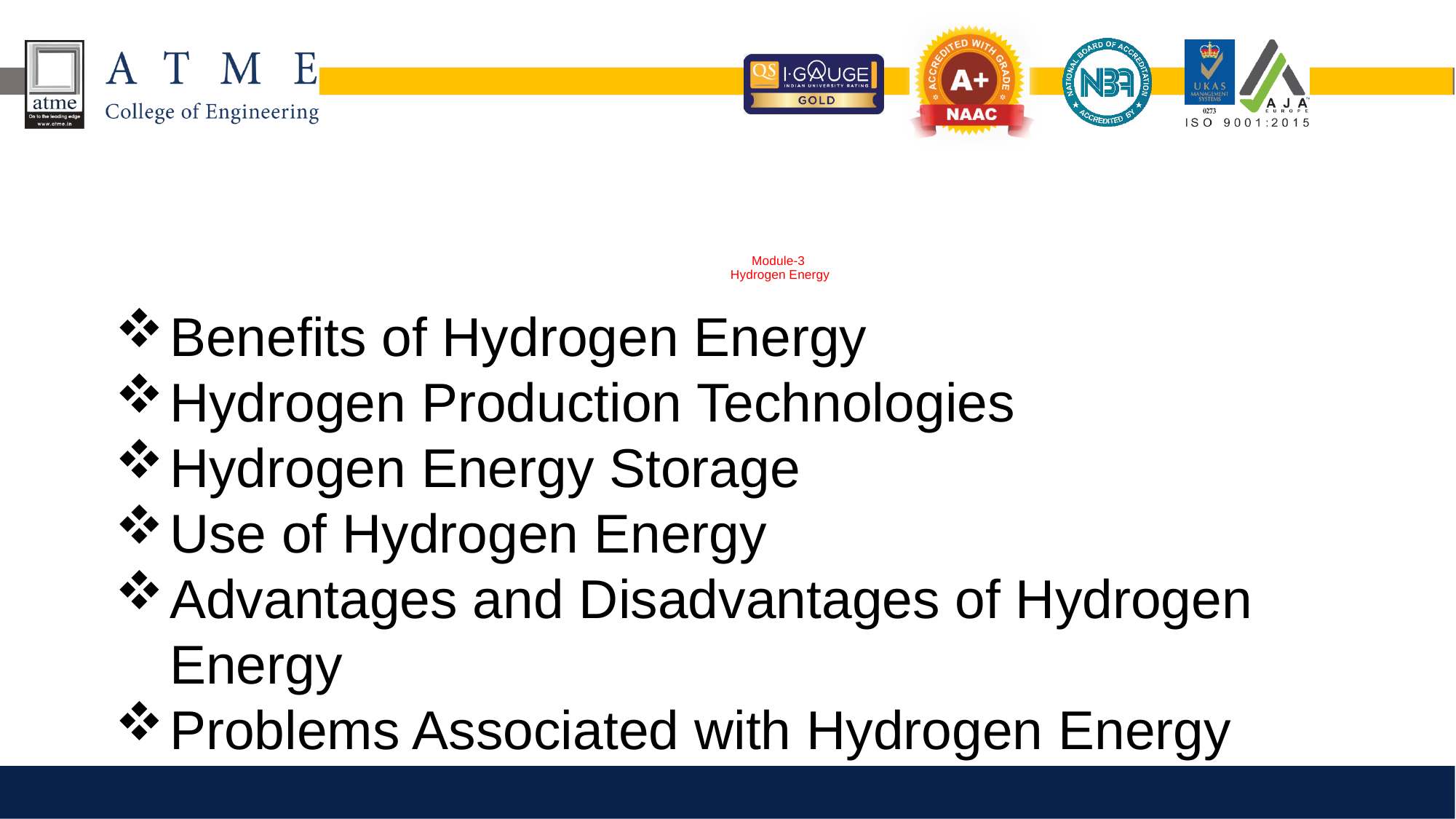

# Module-3 Hydrogen Energy
Benefits of Hydrogen Energy
Hydrogen Production Technologies
Hydrogen Energy Storage
Use of Hydrogen Energy
Advantages and Disadvantages of Hydrogen Energy
Problems Associated with Hydrogen Energy